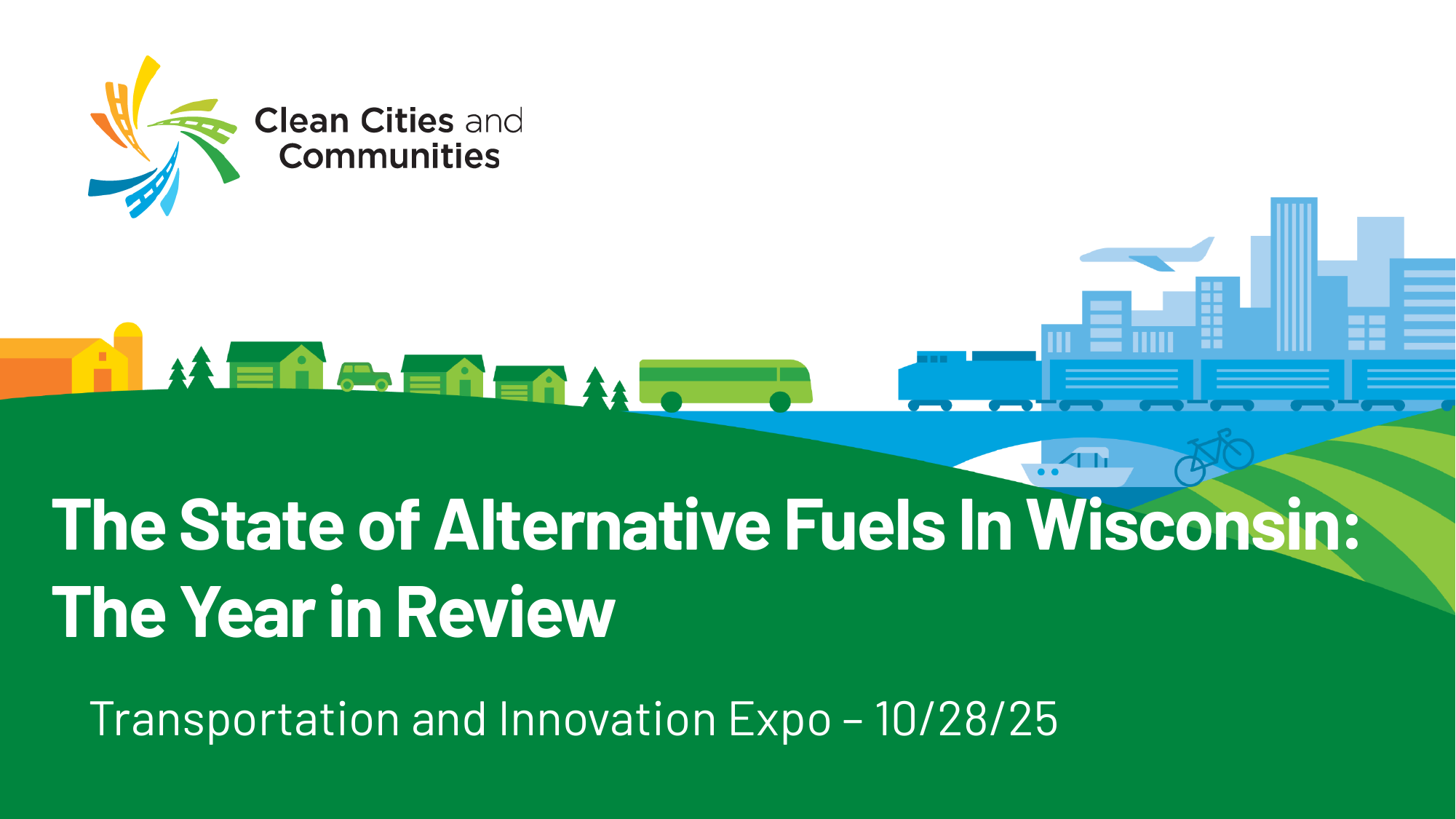

# The State of Alternative Fuels In Wisconsin: The Year in Review
Transportation and Innovation Expo – 10/28/25